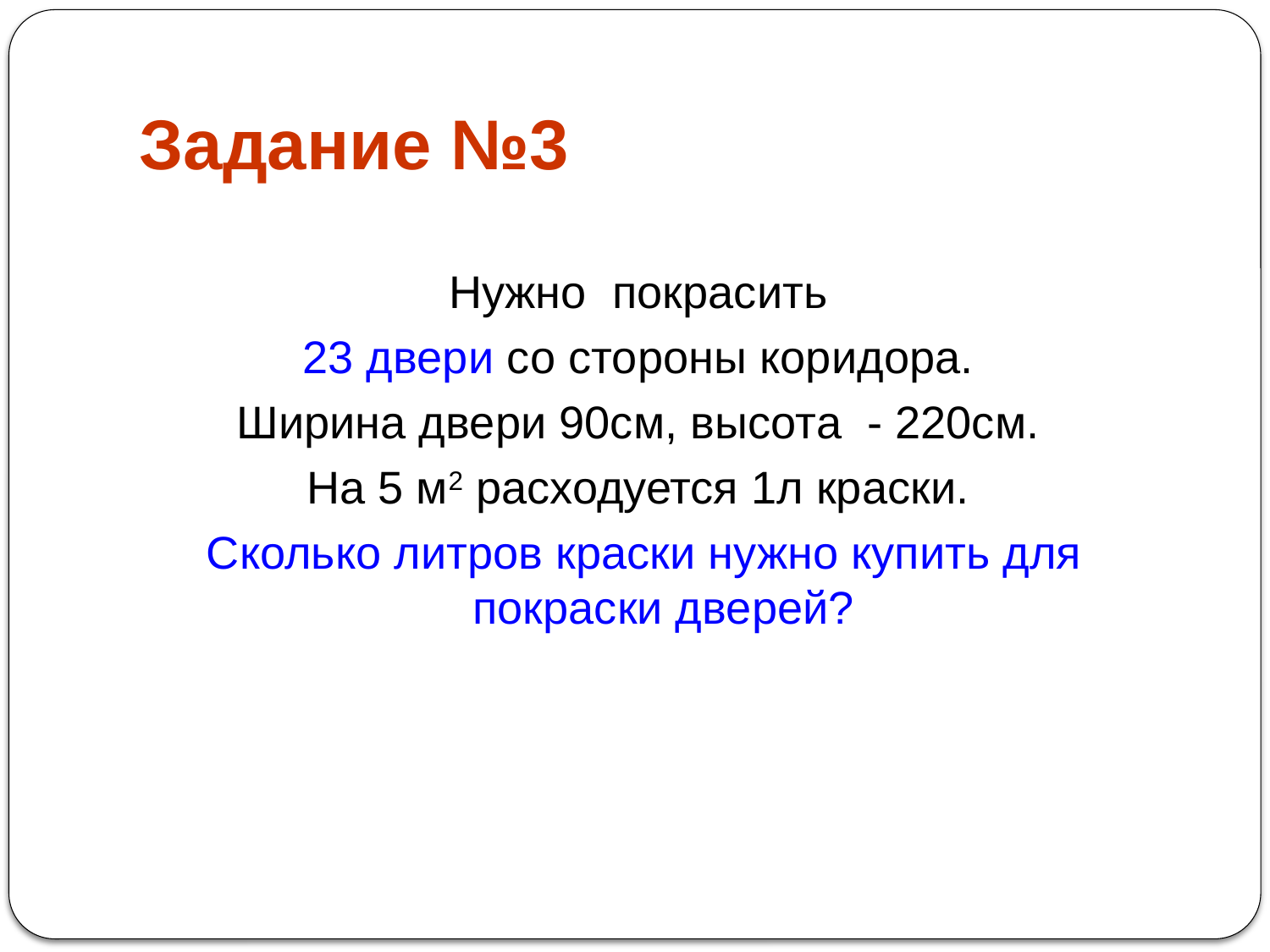

# Задание №3
Нужно  покрасить
23 двери со стороны коридора.
Ширина двери 90см, высота  - 220см.
На 5 м2 расходуется 1л краски.
Сколько литров краски нужно купить для покраски дверей?